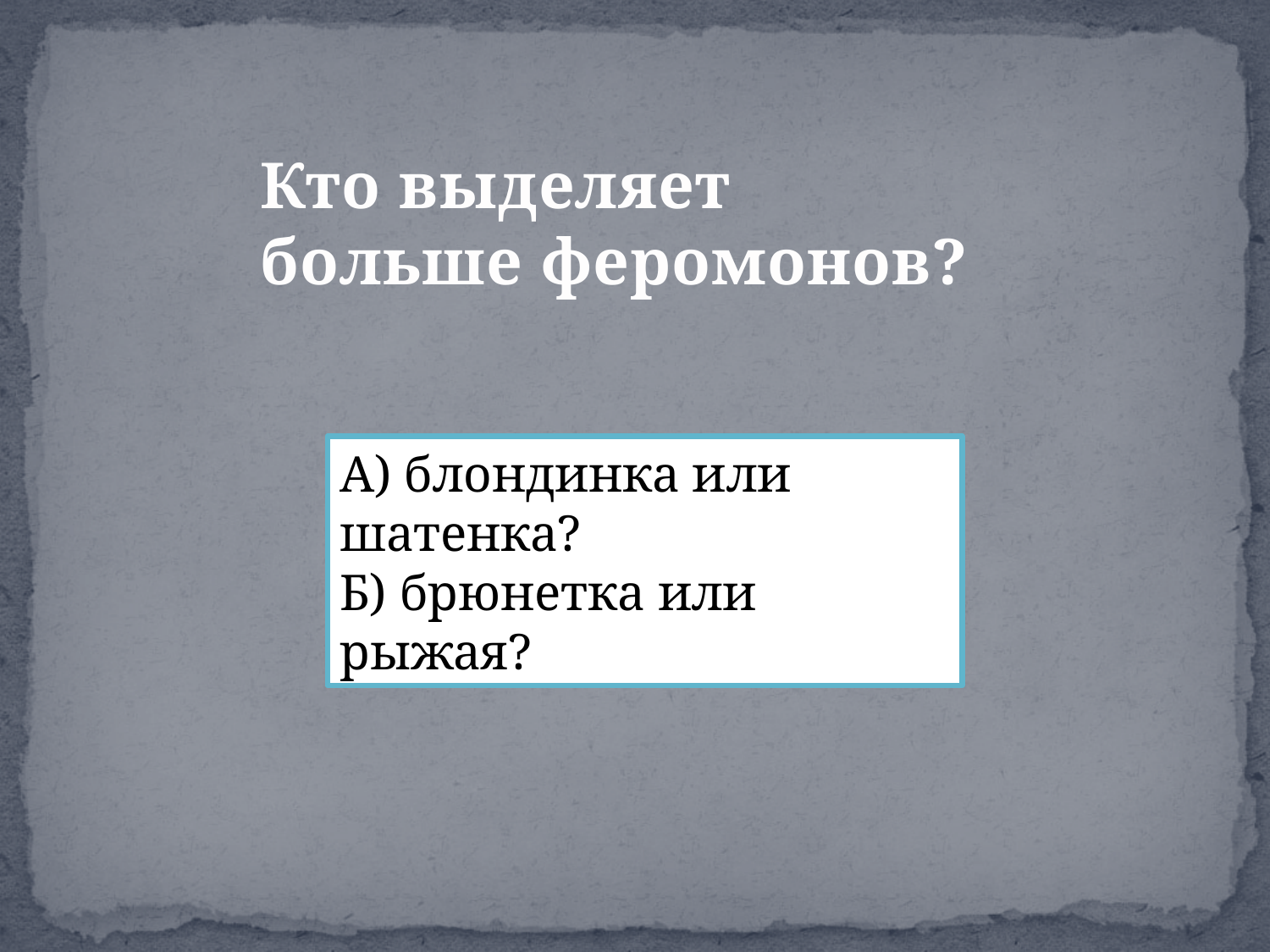

Кто выделяет больше феромонов?
А) блондинка или шатенка?
Б) брюнетка или рыжая?